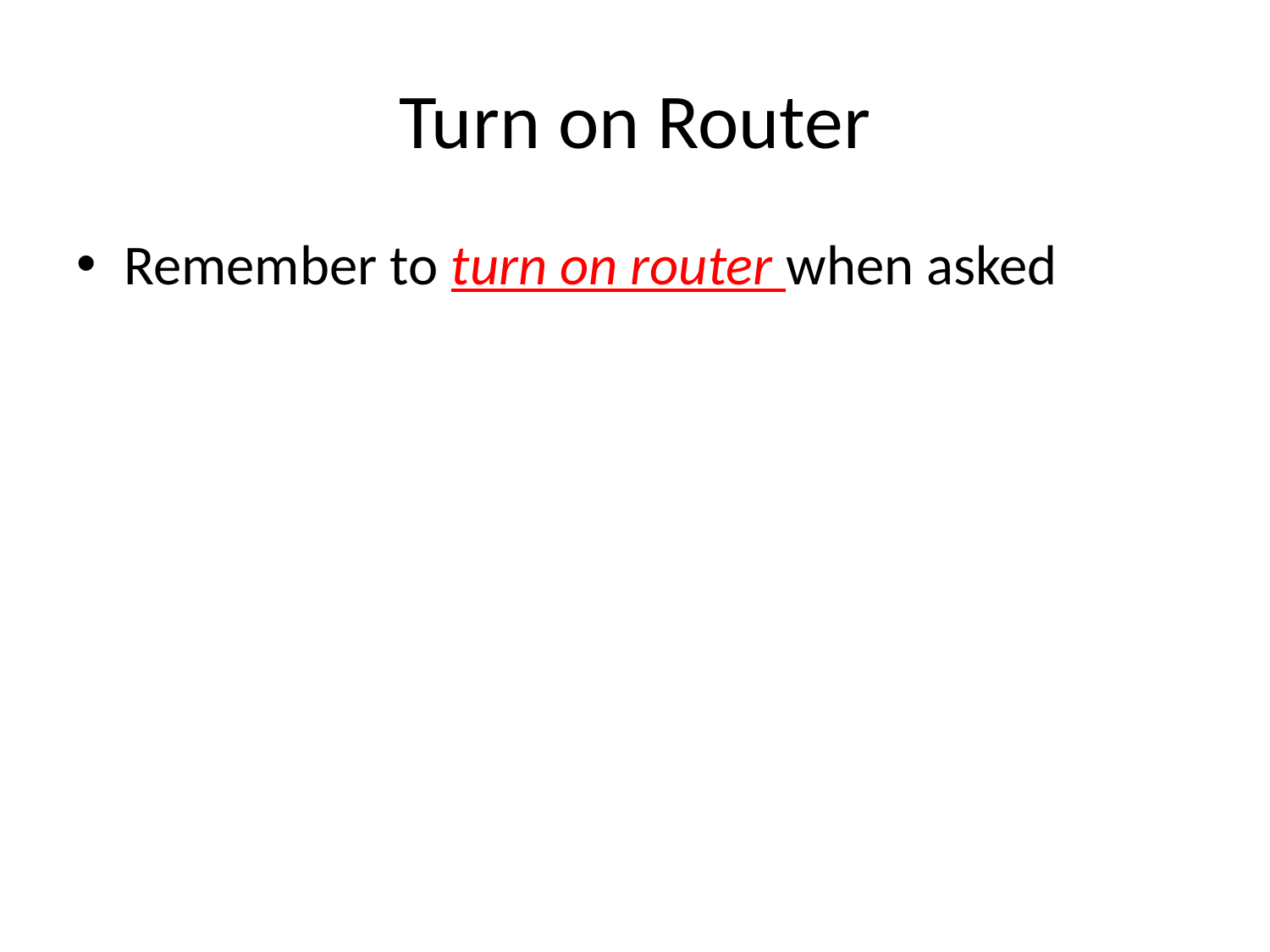

# Turn on Router
Remember to turn on router when asked